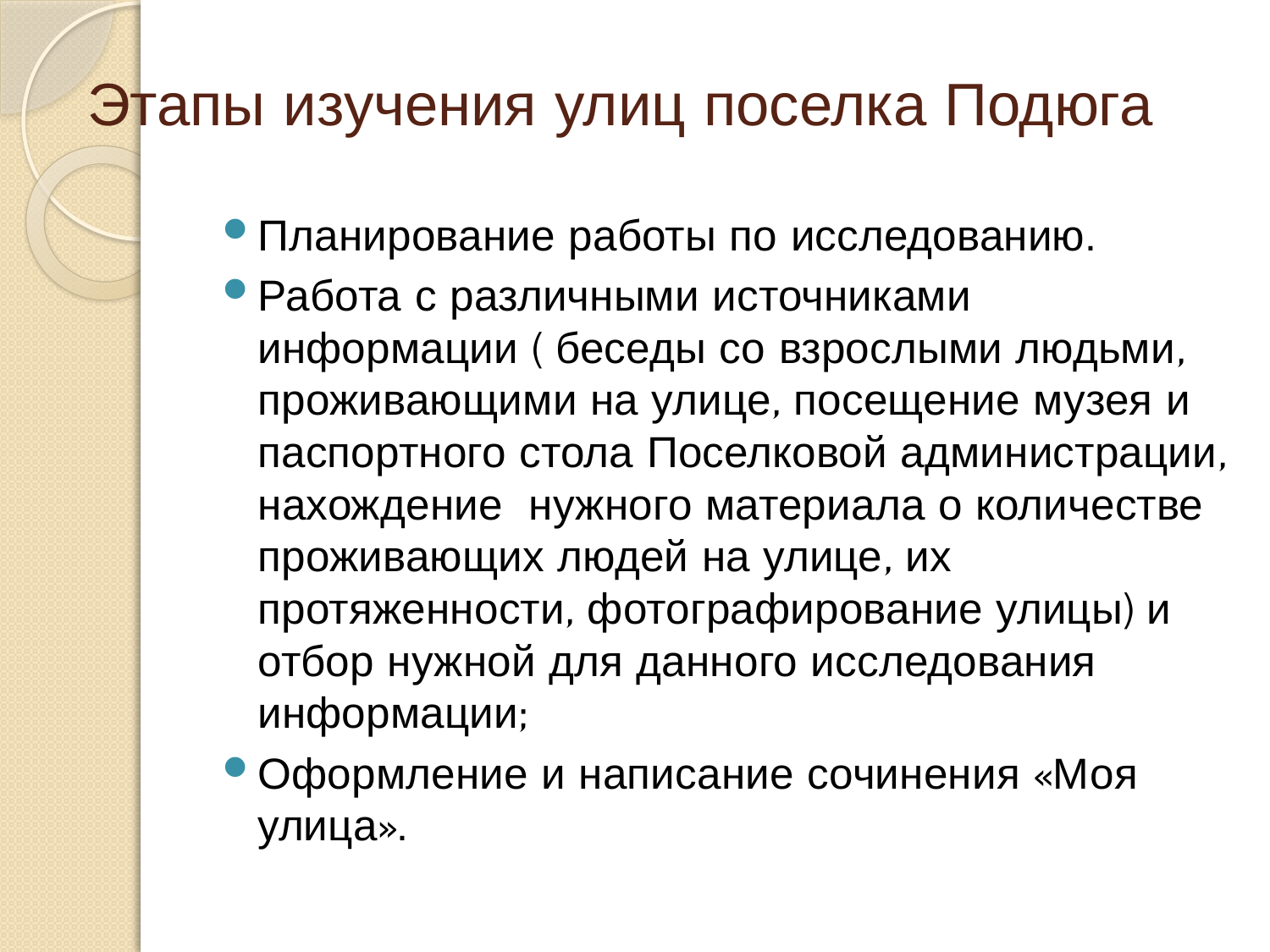

# Этапы изучения улиц поселка Подюга
Планирование работы по исследованию.
Работа с различными источниками информации ( беседы со взрослыми людьми, проживающими на улице, посещение музея и паспортного стола Поселковой администрации, нахождение  нужного материала о количестве проживающих людей на улице, их протяженности, фотографирование улицы) и отбор нужной для данного исследования информации;
Оформление и написание сочинения «Моя улица».